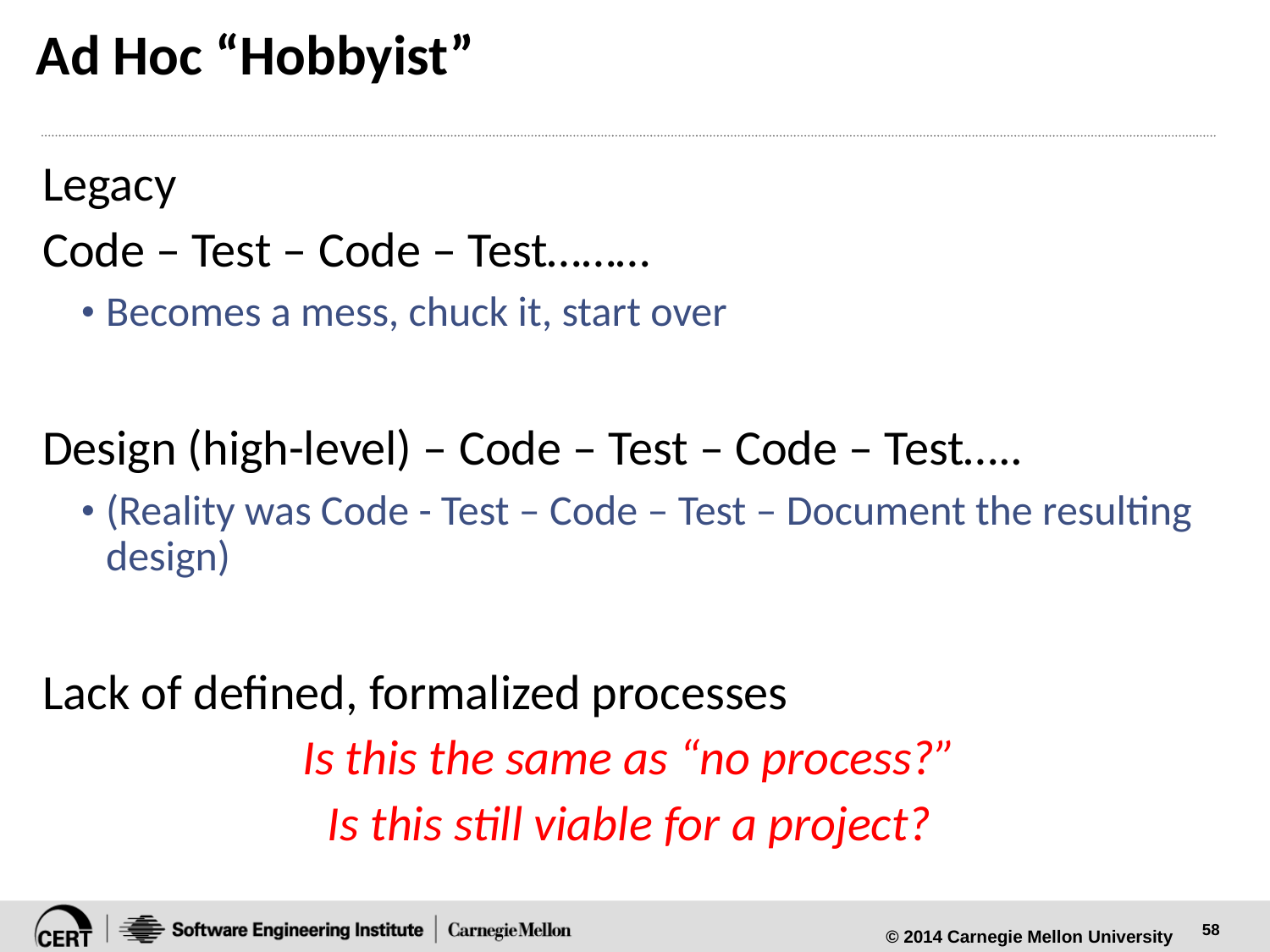

# Ad Hoc “Hobbyist”
Legacy
Code – Test – Code – Test………
Becomes a mess, chuck it, start over

Design (high-level) – Code – Test – Code – Test…..
(Reality was Code - Test – Code – Test – Document the resulting design)

Lack of defined, formalized processes
Is this the same as “no process?”
Is this still viable for a project?